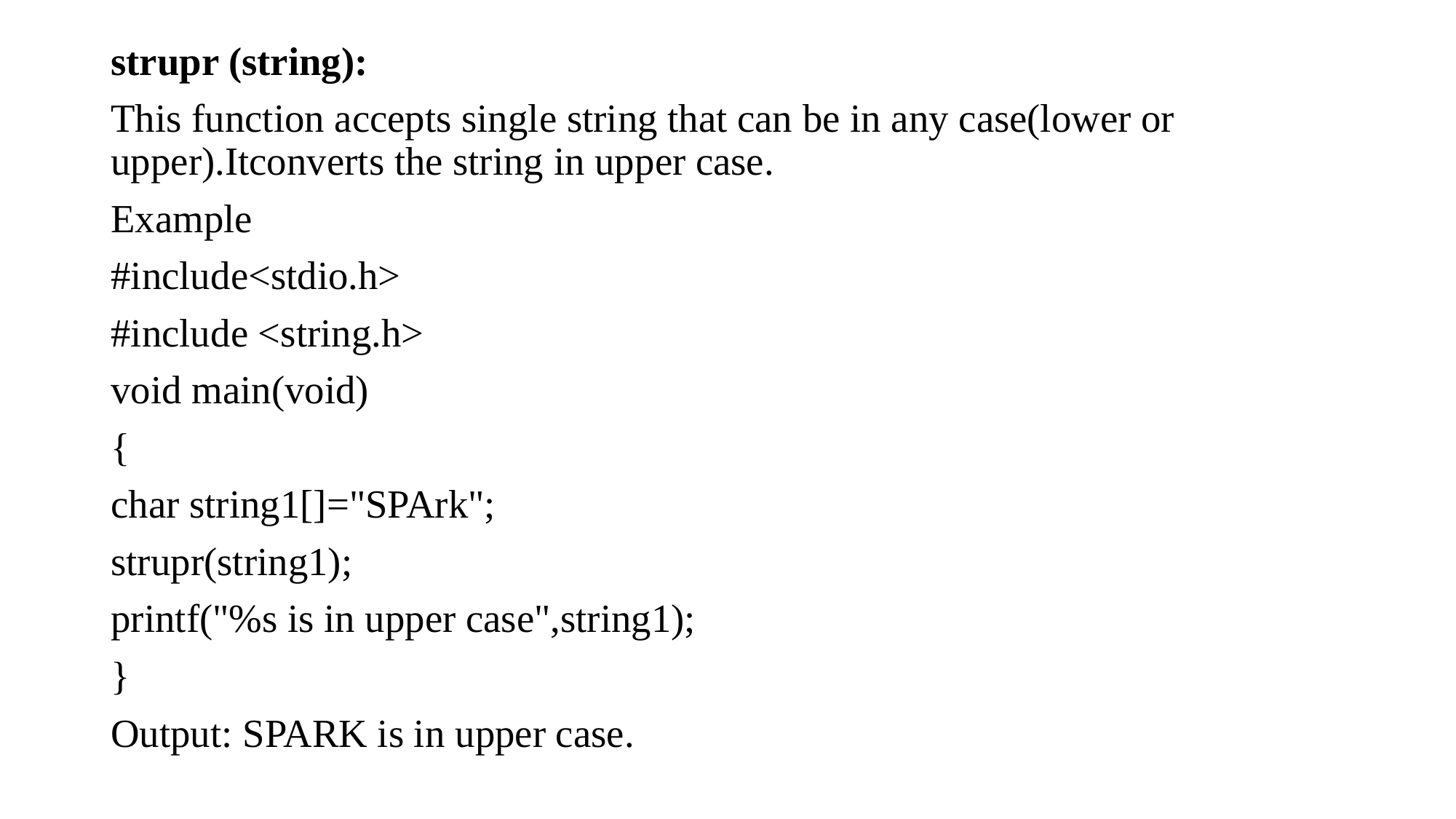

strupr (string):
This function accepts single string that can be in any case(lower or upper).Itconverts the string in upper case.
Example
#include<stdio.h>
#include <string.h>
void main(void)
{
char string1[]="SPArk";
strupr(string1);
printf("%s is in upper case",string1);
}
Output: SPARK is in upper case.